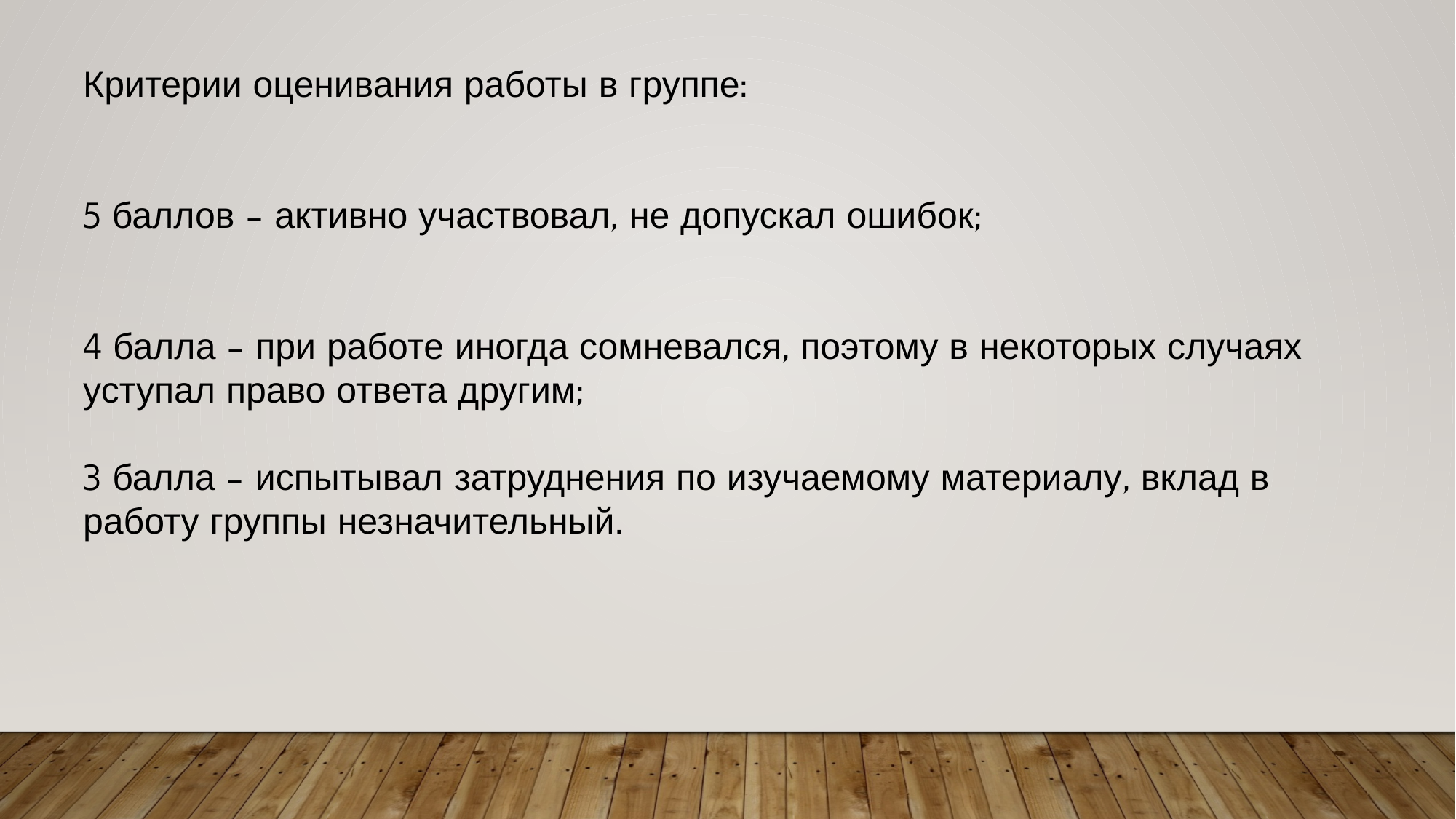

Критерии оценивания работы в группе:

5 баллов – активно участвовал, не допускал ошибок;

4 балла – при работе иногда сомневался, поэтому в некоторых случаях уступал право ответа другим;

3 балла – испытывал затруднения по изучаемому материалу, вклад в работу группы незначительный.